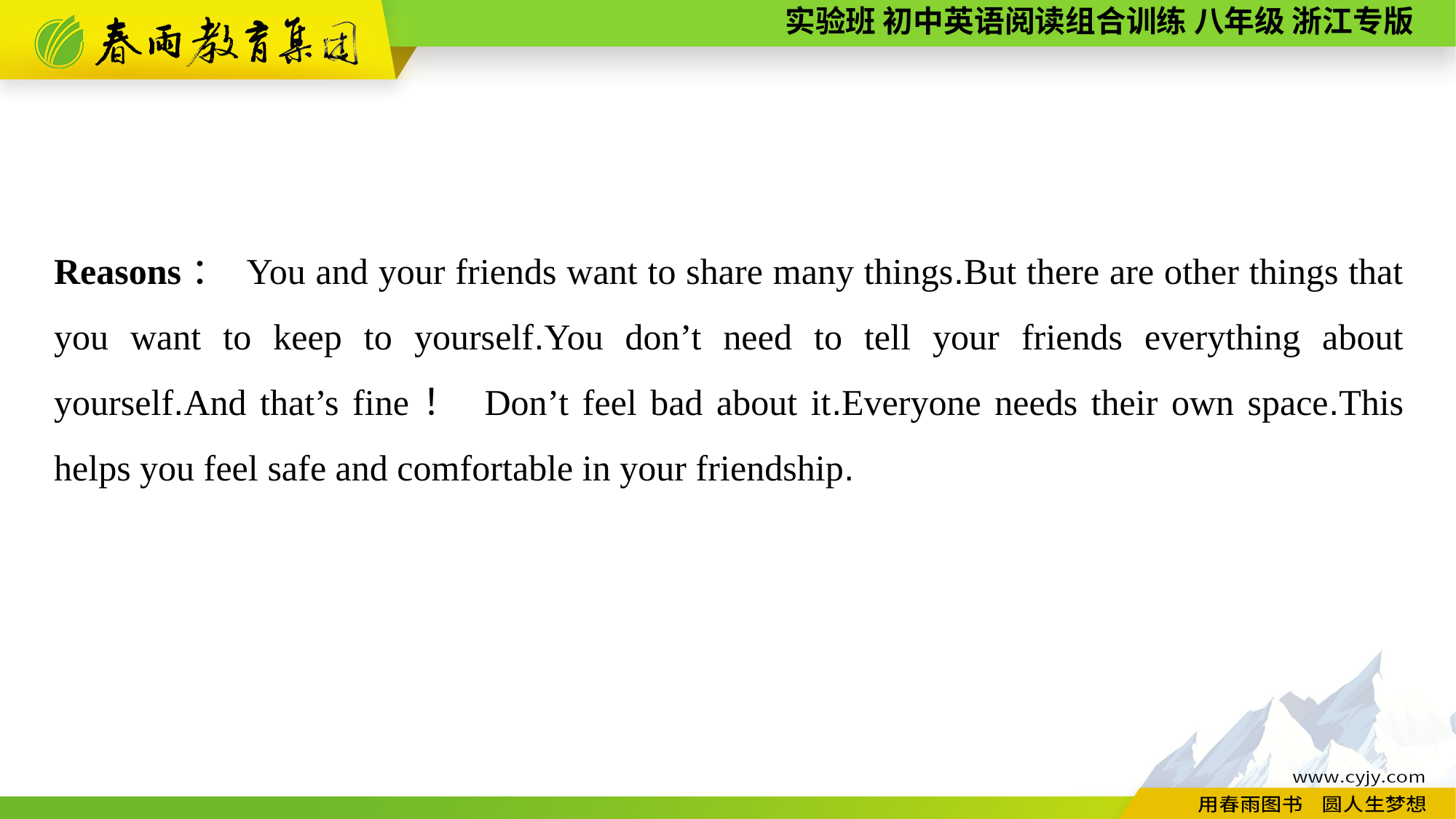

Reasons： You and your friends want to share many things.But there are other things that you want to keep to yourself.You don’t need to tell your friends everything about yourself.And that’s fine！ Don’t feel bad about it.Everyone needs their own space.This helps you feel safe and comfortable in your friendship.